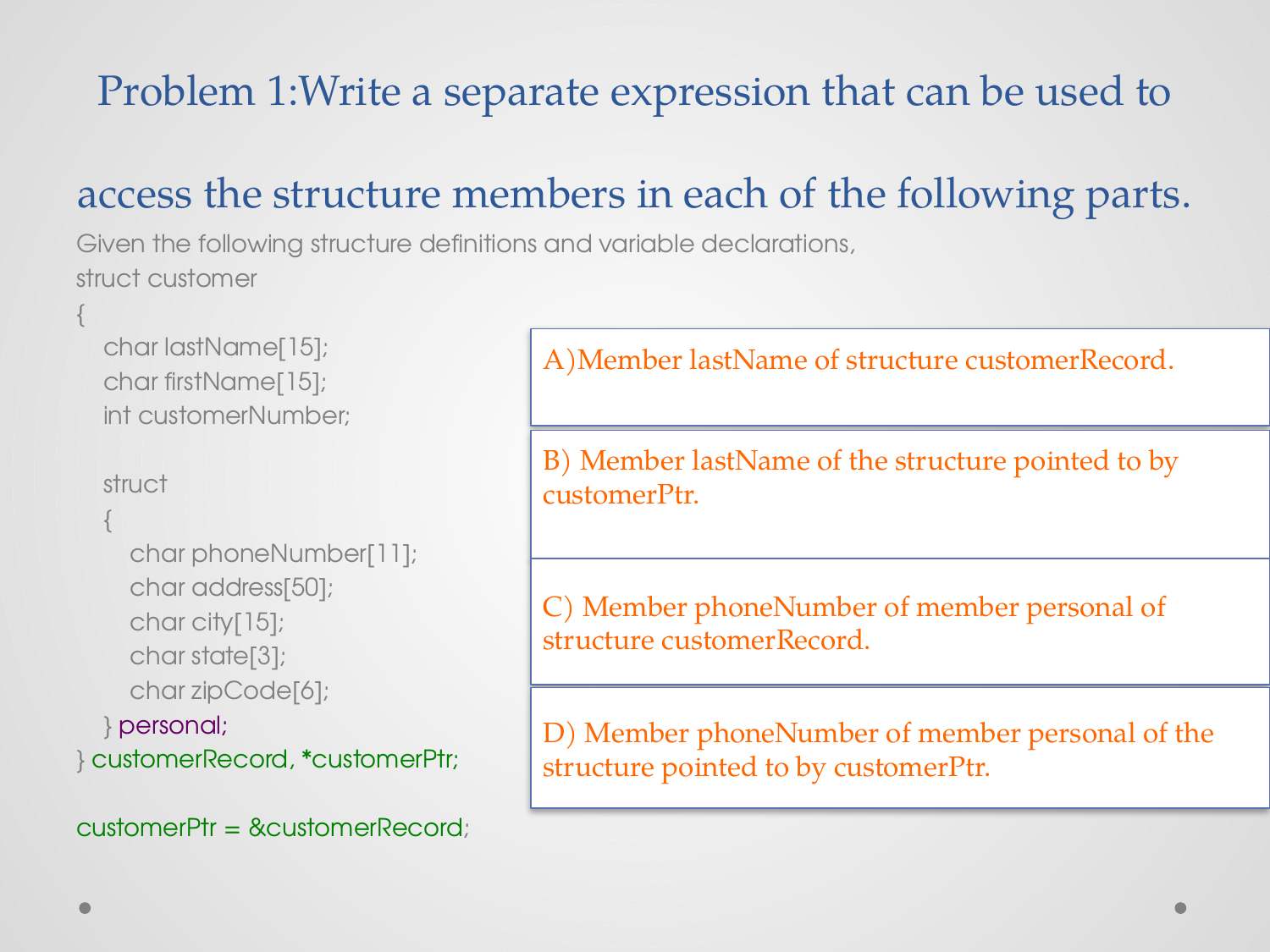

# Problem 1:Write a separate expression that can be used to access the structure members in each of the following parts.
Given the following structure definitions and variable declarations,
struct customer
{
    char lastName[15];
    char firstName[15];
    int customerNumber;

    struct
    {
        char phoneNumber[11];
        char address[50];
        char city[15];
        char state[3];
        char zipCode[6];
    } personal;
} customerRecord, *customerPtr;

customerPtr = &customerRecord;

A)Member lastName of structure customerRecord.

B) Member lastName of the structure pointed to by customerPtr.

C) Member phoneNumber of member personal of structure customerRecord.
D) Member phoneNumber of member personal of the structure pointed to by customerPtr.